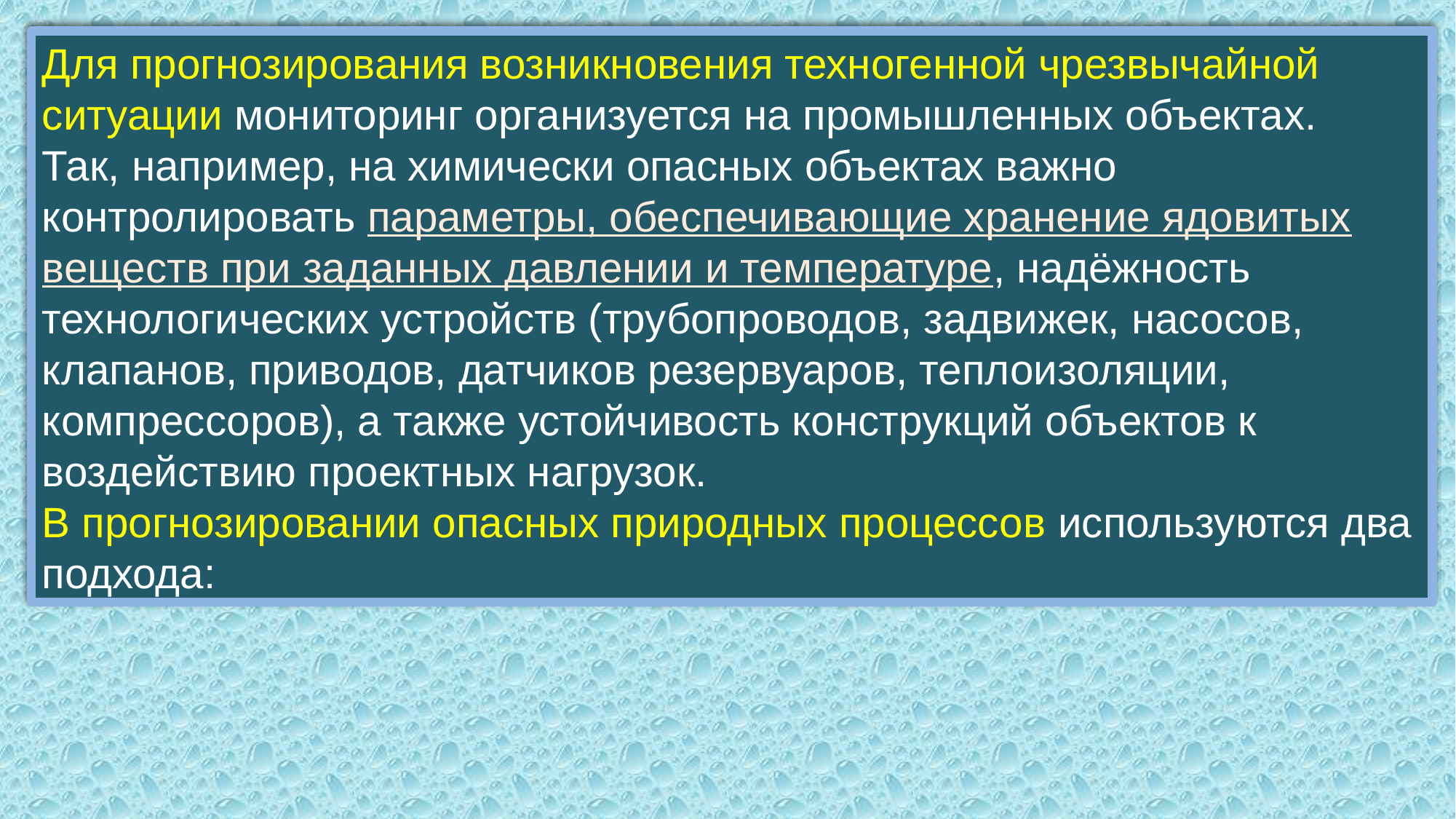

Для прогнозирования возникновения техногенной чрезвычайной ситуации мониторинг организуется на промышленных объектах.
Так, например, на химически опасных объектах важно контролировать параметры, обеспечивающие хранение ядовитых веществ при заданных давлении и температуре, надёжность технологических устройств (трубопроводов, задвижек, насосов, клапанов, приводов, датчиков резервуаров, теплоизоляции, компрессоров), а также устойчивость конструкций объектов к воздействию проектных нагрузок.
В прогнозировании опасных природных процессов используются два подхода:
#